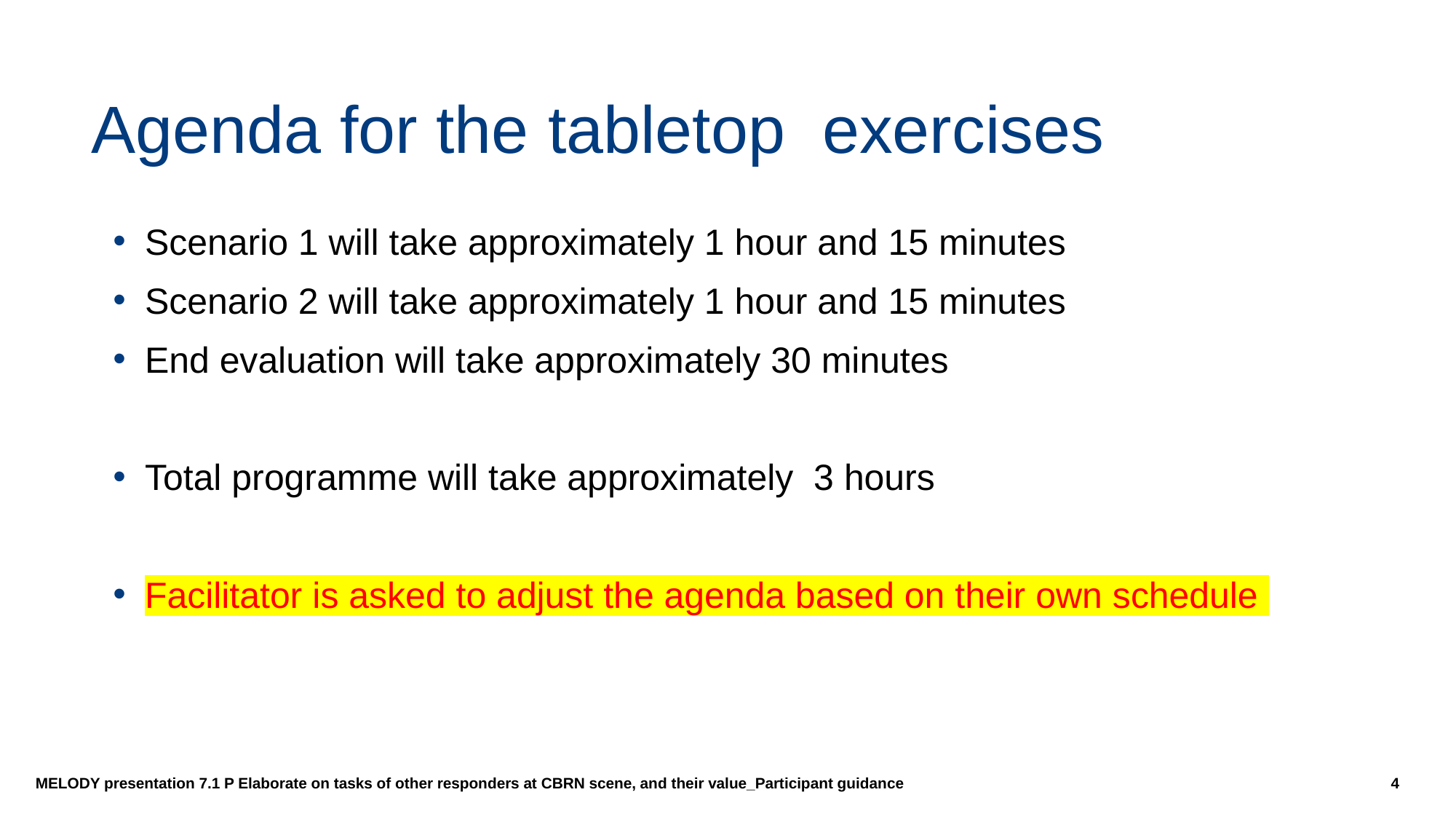

# Agenda for the tabletop  exercises
Scenario 1 will take approximately 1 hour and 15 minutes
Scenario 2 will take approximately 1 hour and 15 minutes
End evaluation will take approximately 30 minutes

Total programme will take approximately  3 hours

Facilitator is asked to adjust the agenda based on their own schedule

MELODY presentation 7.1 P Elaborate on tasks of other responders at CBRN scene, and their value_Participant guidance
4